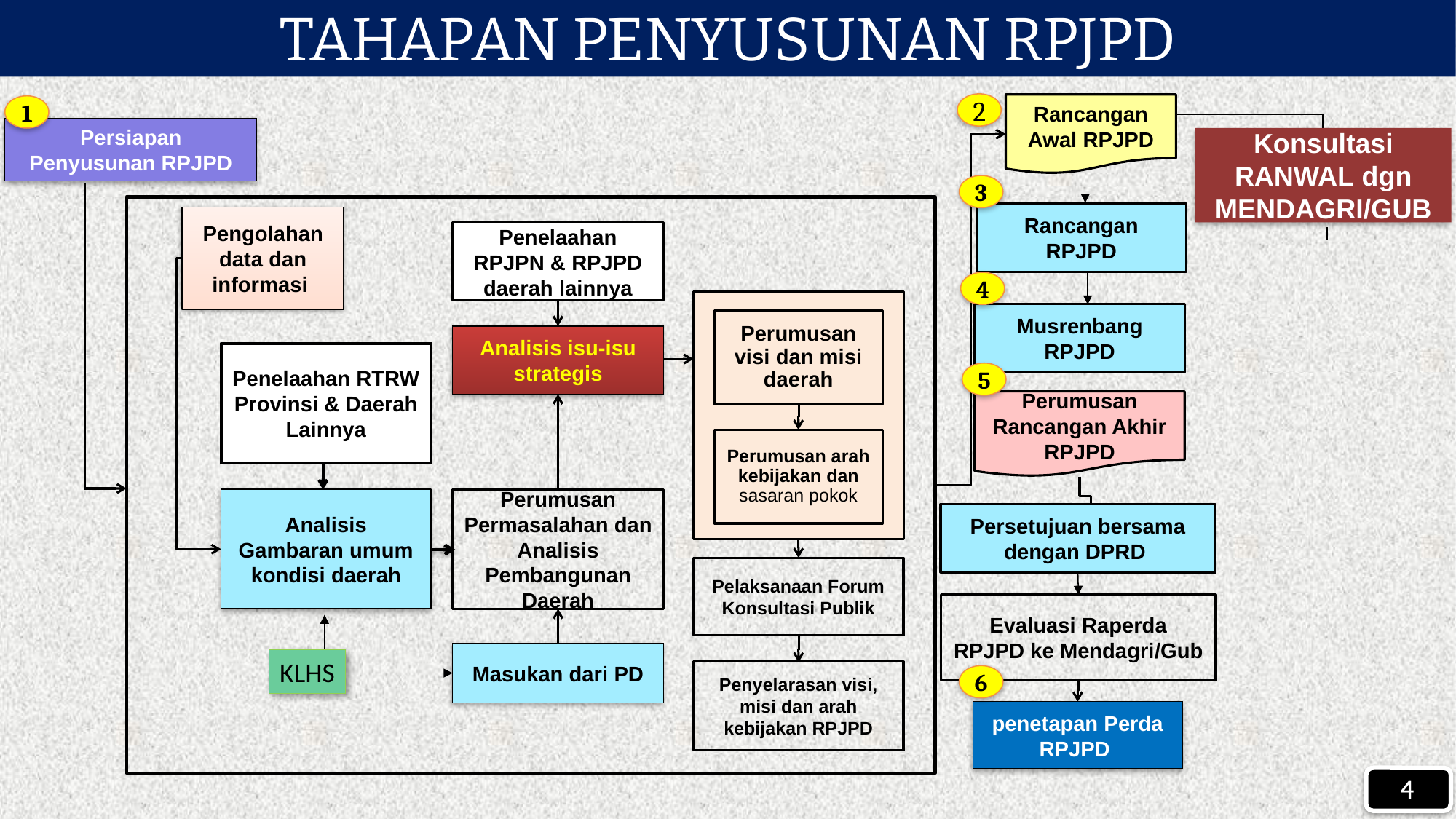

TAHAPAN PENYUSUNAN RPJPD
2

Rancangan Awal RPJPD

1
Persiapan Penyusunan RPJPD
Konsultasi RANWAL dgn MENDAGRI/GUB
3

Rancangan RPJPD
Pengolahan data dan informasi
Penelaahan RPJPN & RPJPD daerah lainnya
4

Perumusan visi dan misi daerah
Perumusan arah kebijakan dan sasaran pokok
Musrenbang RPJPD
Analisis isu-isu strategis
Penelaahan RTRW Provinsi & Daerah Lainnya
5
Perumusan Rancangan Akhir RPJPD
Analisis Gambaran umum kondisi daerah
Perumusan Permasalahan dan Analisis Pembangunan Daerah
Persetujuan bersama dengan DPRD
Pelaksanaan Forum Konsultasi Publik
Evaluasi Raperda RPJPD ke Mendagri/Gub
Masukan dari PD
KLHS
Penyelarasan visi, misi dan arah kebijakan RPJPD
6
penetapan Perda RPJPD
4